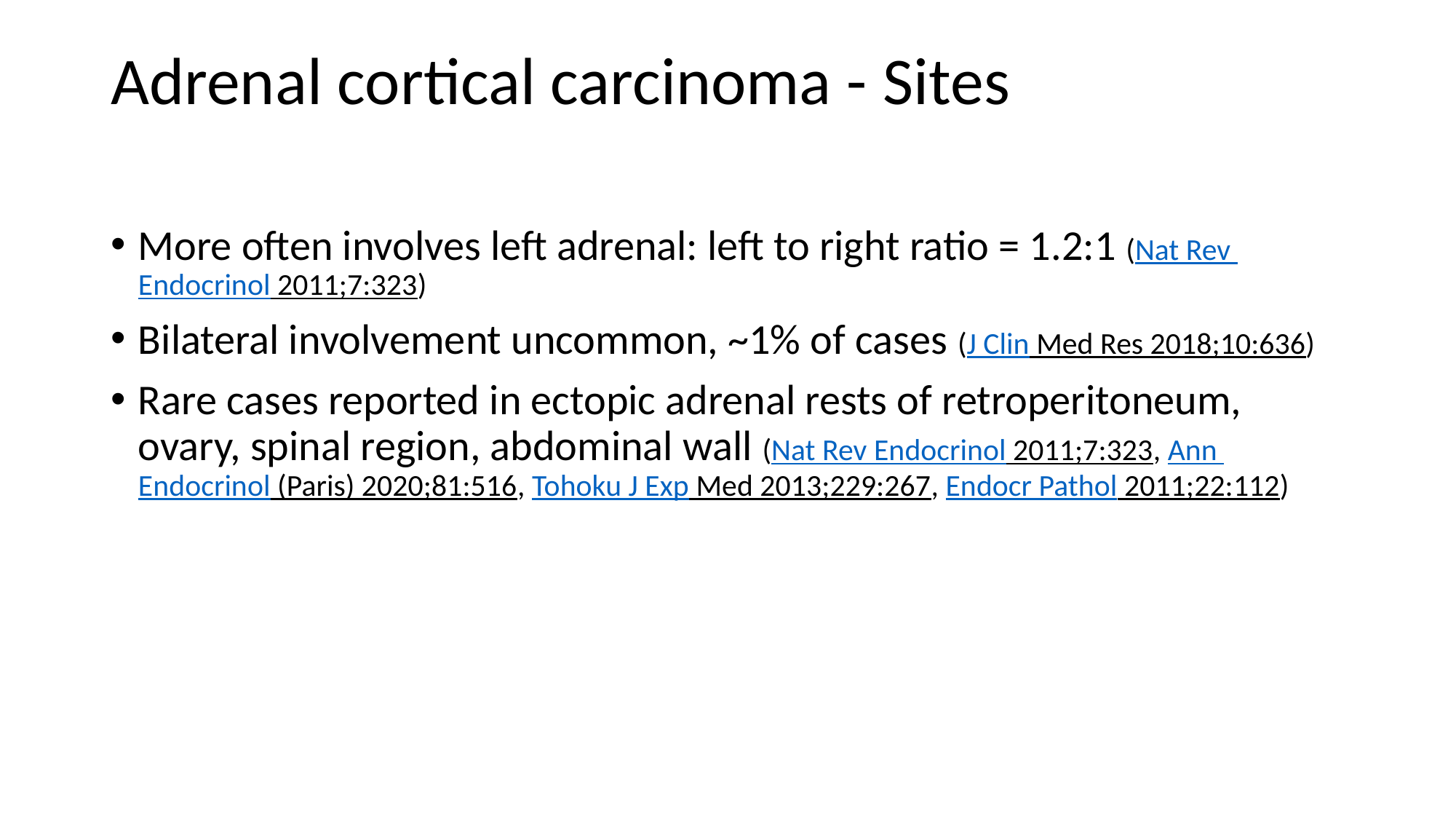

# Adrenal cortical carcinoma - Sites
More often involves left adrenal: left to right ratio = 1.2:1 (Nat Rev Endocrinol 2011;7:323)
Bilateral involvement uncommon, ~1% of cases (J Clin Med Res 2018;10:636)
Rare cases reported in ectopic adrenal rests of retroperitoneum, ovary, spinal region, abdominal wall (Nat Rev Endocrinol 2011;7:323, Ann Endocrinol (Paris) 2020;81:516, Tohoku J Exp Med 2013;229:267, Endocr Pathol 2011;22:112)